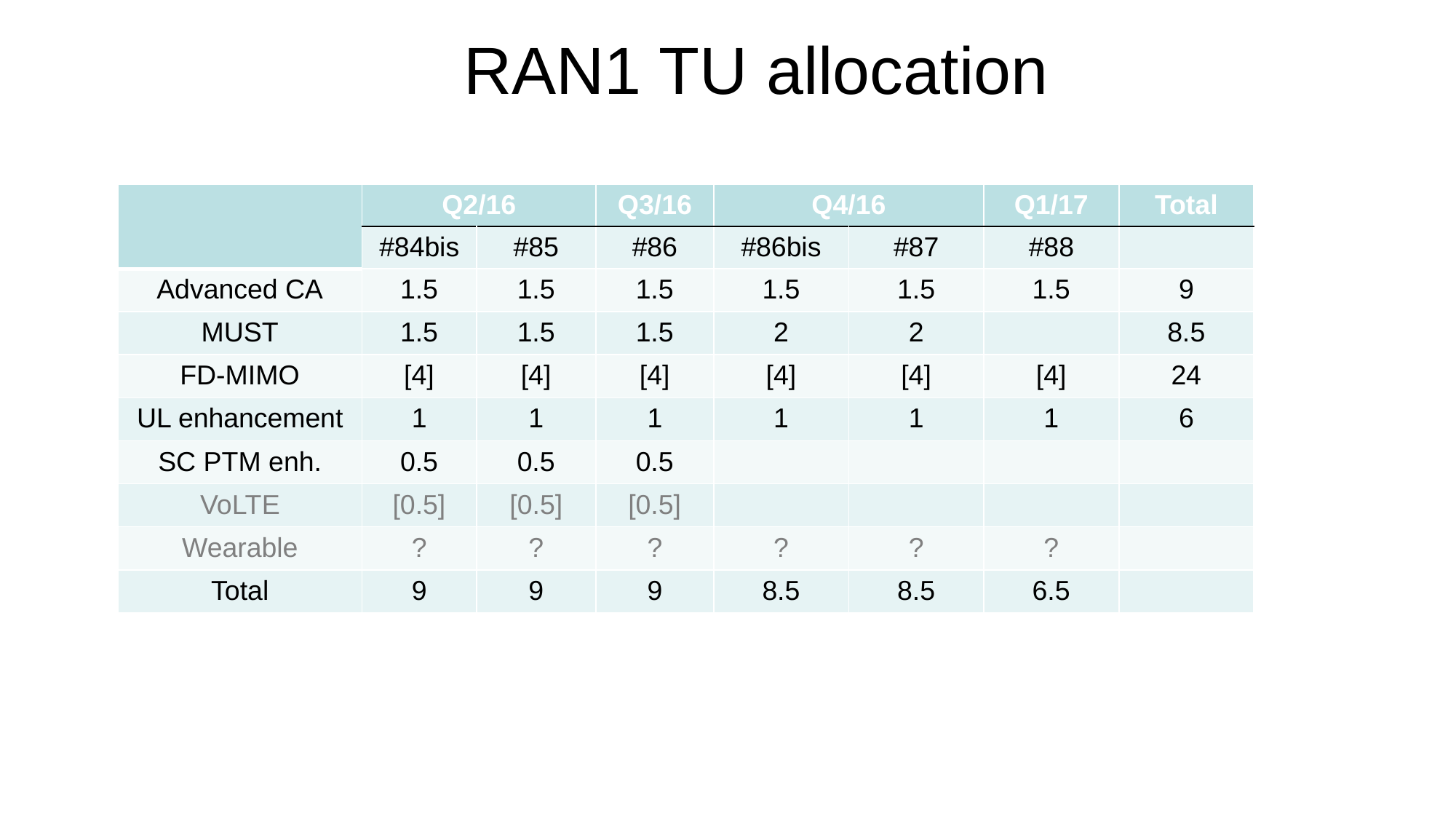

# RAN1 TU allocation
|  | Q2/16 |  | Q3/16 | Q4/16 |  | Q1/17 | Total |
| --- | --- | --- | --- | --- | --- | --- | --- |
|  | #84bis | #85 | #86 | #86bis | #87 | #88 |  |
| Advanced CA | 1.5 | 1.5 | 1.5 | 1.5 | 1.5 | 1.5 | 9 |
| MUST | 1.5 | 1.5 | 1.5 | 2 | 2 |  | 8.5 |
| FD-MIMO | [4] | [4] | [4] | [4] | [4] | [4] | 24 |
| UL enhancement | 1 | 1 | 1 | 1 | 1 | 1 | 6 |
| SC PTM enh. | 0.5 | 0.5 | 0.5 |  |  |  |  |
| VoLTE | [0.5] | [0.5] | [0.5] |  |  |  |  |
| Wearable | ? | ? | ? | ? | ? | ? |  |
| Total | 9 | 9 | 9 | 8.5 | 8.5 | 6.5 |  |